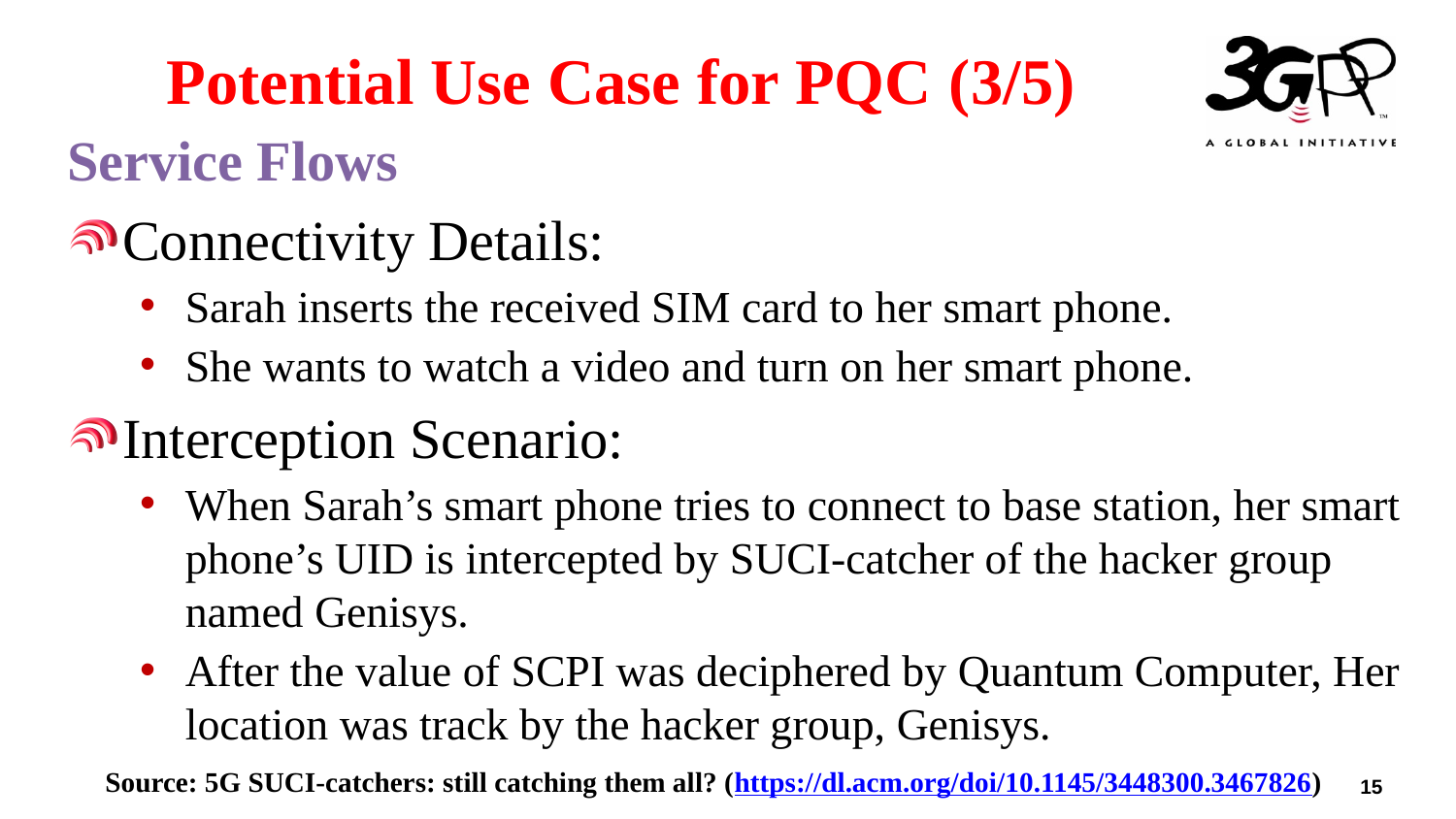

# Potential Use Case for PQC (3/5)
Service Flows
Connectivity Details:
Sarah inserts the received SIM card to her smart phone.
She wants to watch a video and turn on her smart phone.
Interception Scenario:
When Sarah’s smart phone tries to connect to base station, her smart phone’s UID is intercepted by SUCI-catcher of the hacker group named Genisys.
After the value of SCPI was deciphered by Quantum Computer, Her location was track by the hacker group, Genisys.
Source: 5G SUCI-catchers: still catching them all? (https://dl.acm.org/doi/10.1145/3448300.3467826)